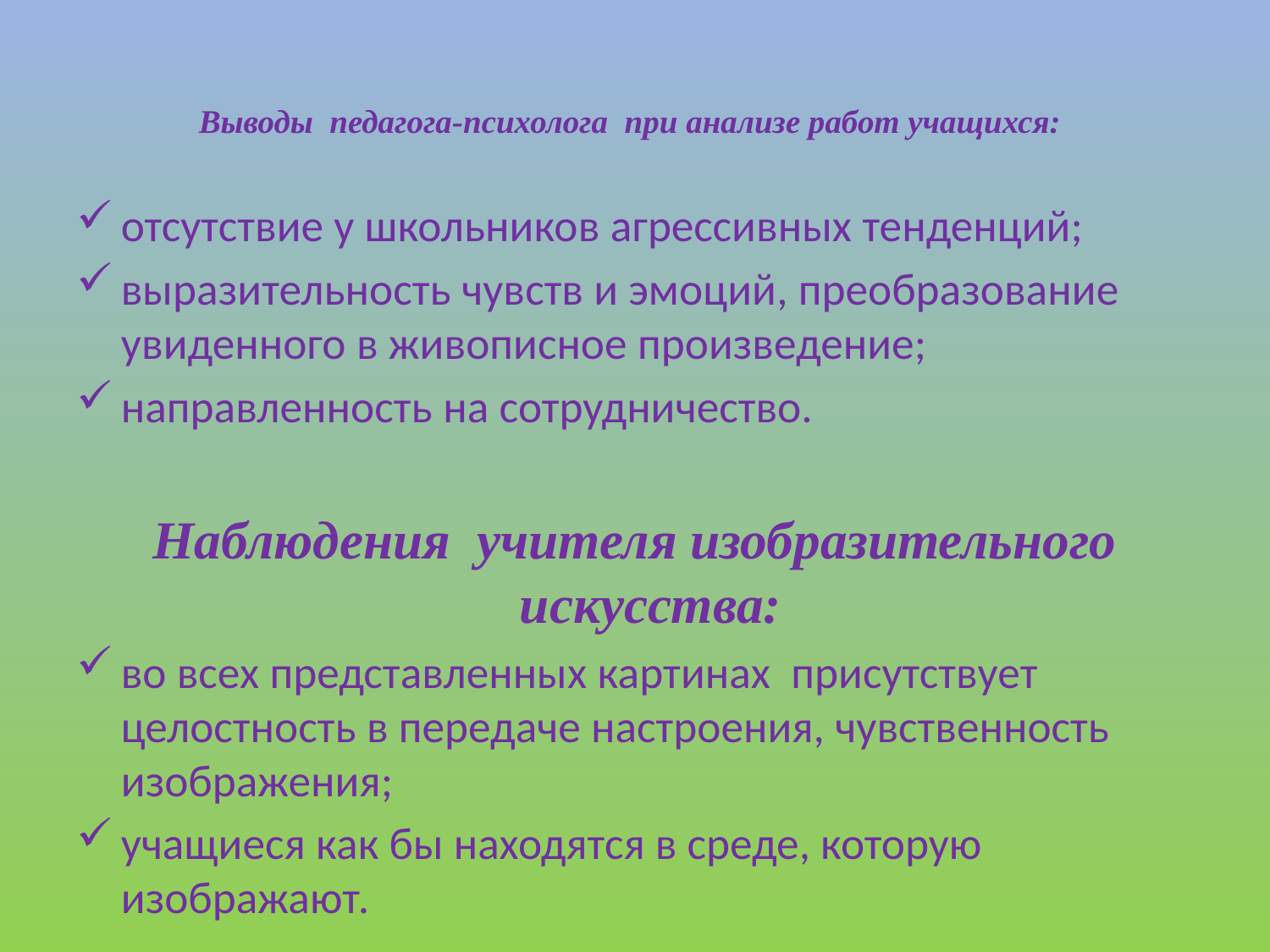

# Выводы  педагога-психолога  при анализе работ учащихся:
отсутствие у школьников агрессивных тенденций;
выразительность чувств и эмоций, преобразование увиденного в живописное произведение;
направленность на сотрудничество.

Наблюдения  учителя изобразительного искусства:
во всех представленных картинах  присутствует  целостность в передаче настроения, чувственность изображения;
учащиеся как бы находятся в среде, которую изображают.